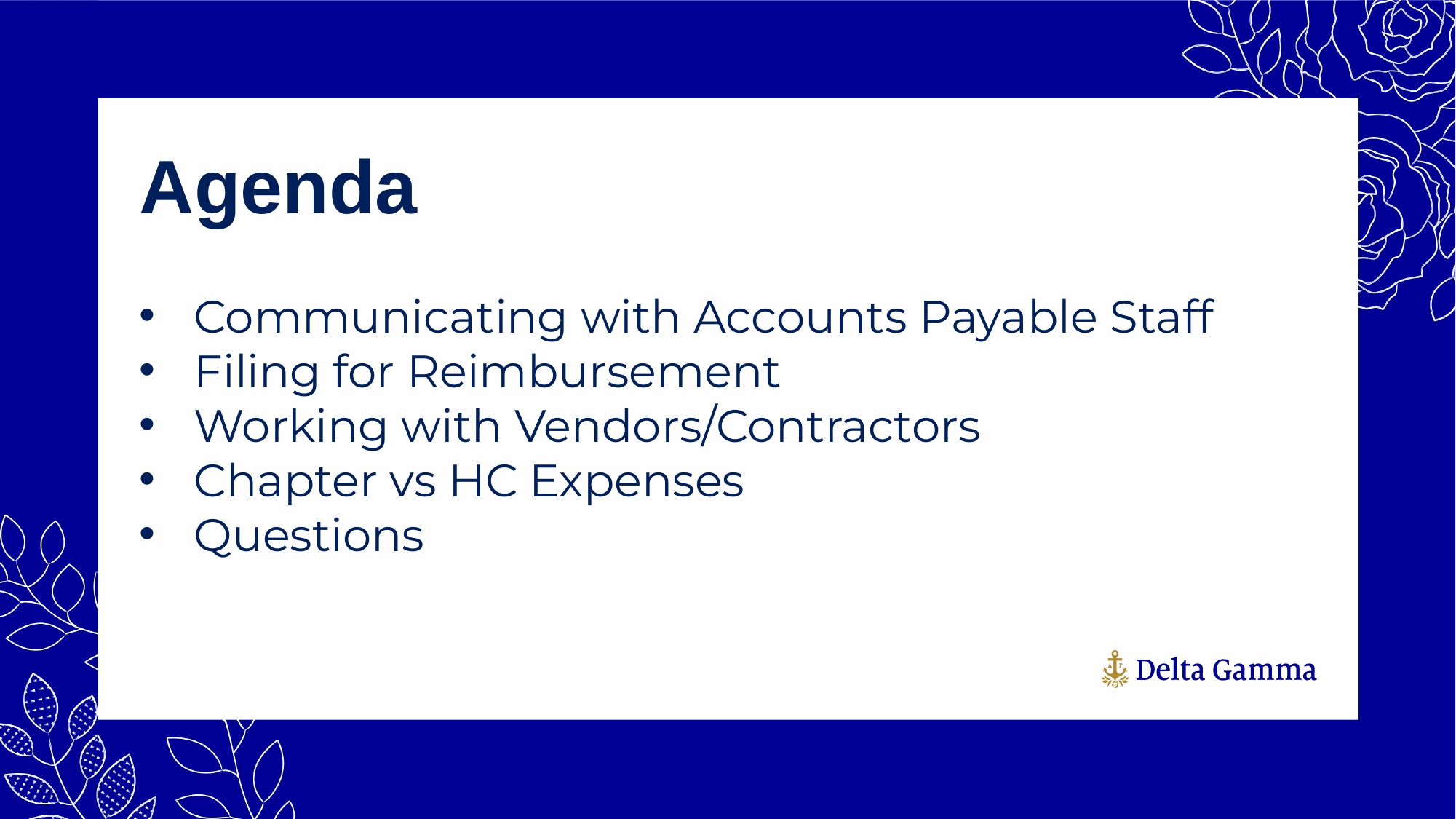

Agenda
Communicating with Accounts Payable Staff
Filing for Reimbursement
Working with Vendors/Contractors
Chapter vs HC Expenses
Questions